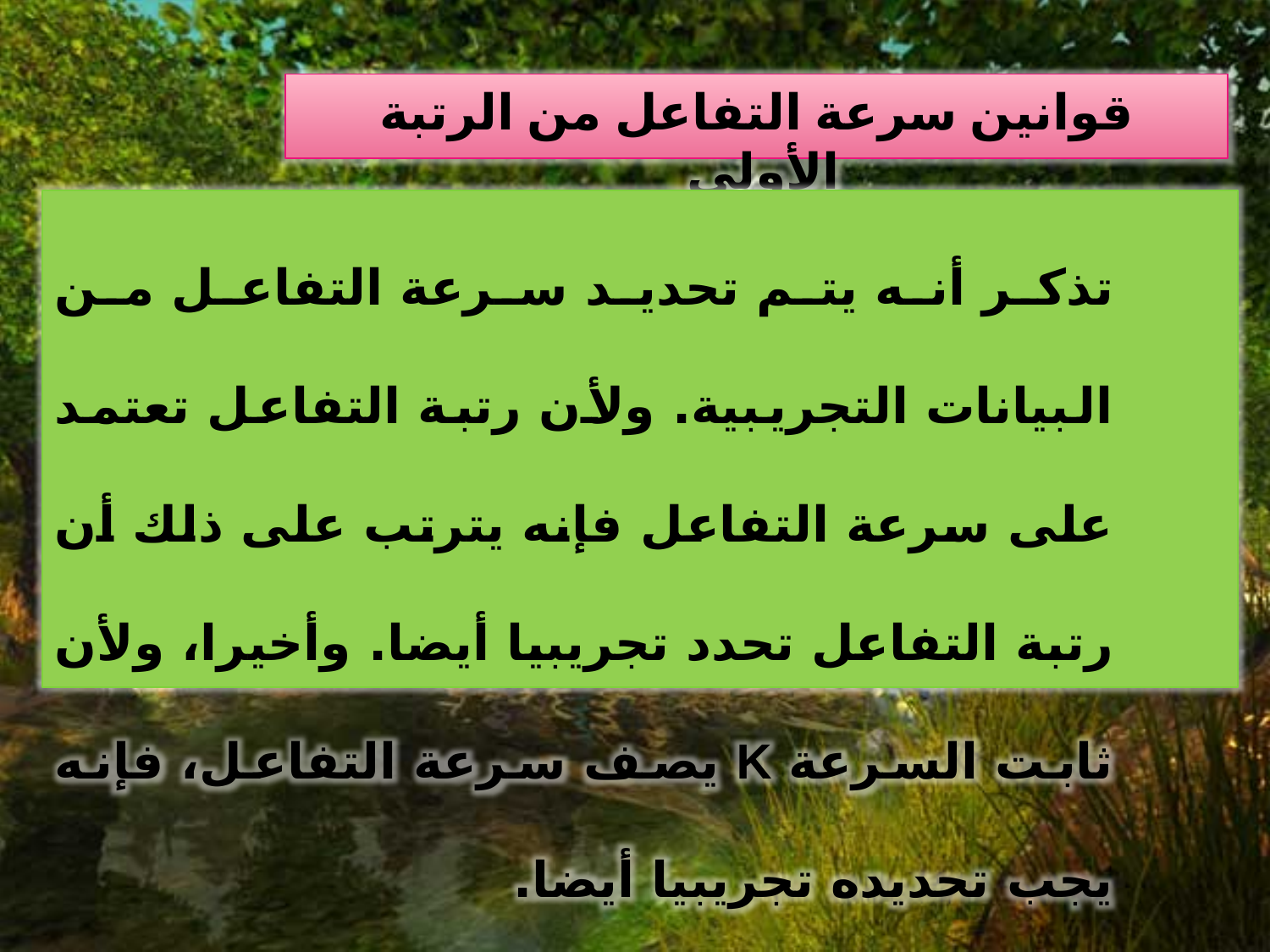

قوانين سرعة التفاعل من الرتبة الأولى
      تذكر أنه يتم تحديد سرعة التفاعل من البيانات التجريبية. ولأن رتبة التفاعل تعتمد على سرعة التفاعل فإنه يترتب على ذلك أن رتبة التفاعل تحدد تجريبيا أيضا. وأخيرا، ولأن ثابت السرعة K يصف سرعة التفاعل، فإنه يجب تحديده تجريبيا أيضا.